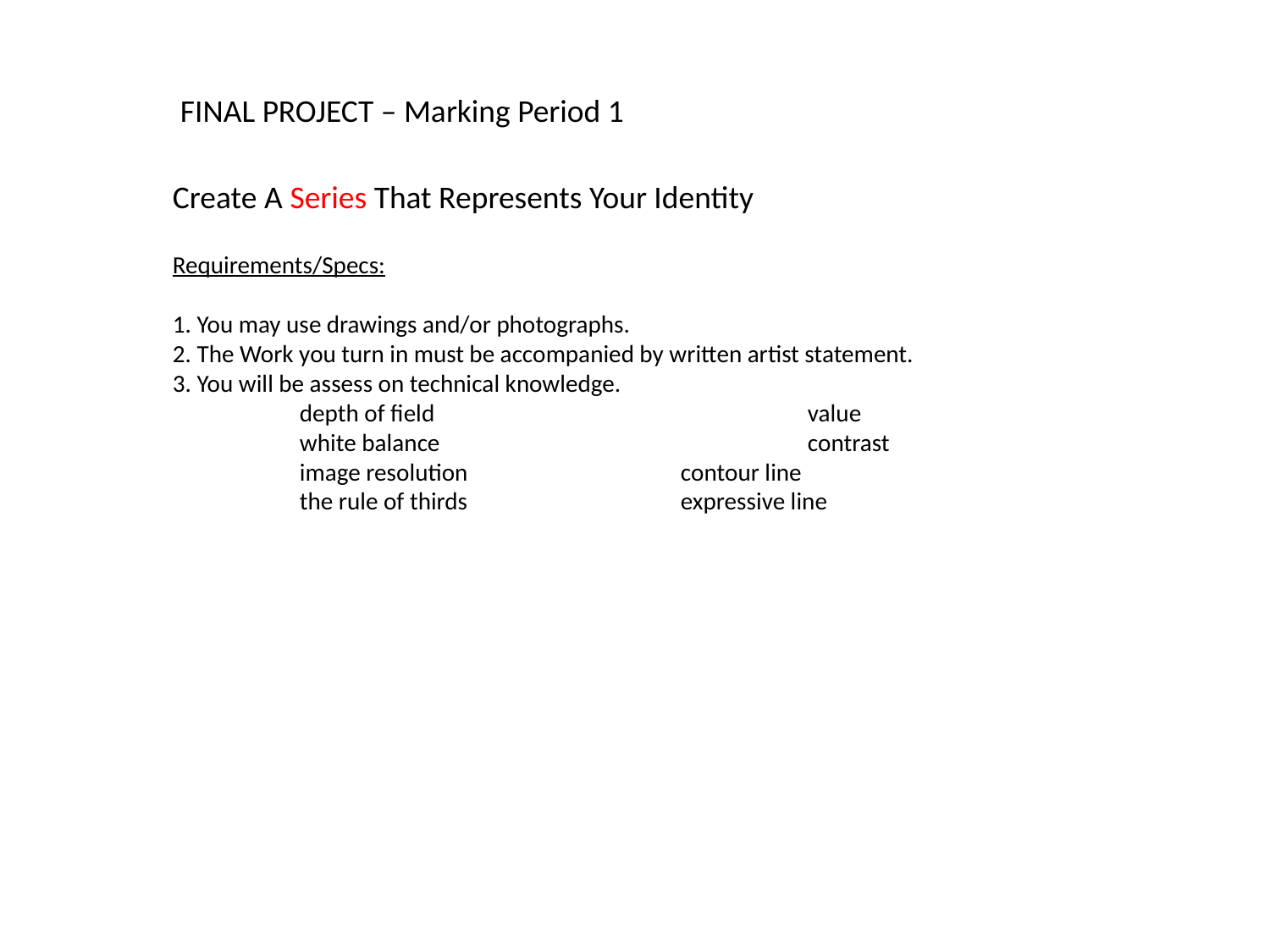

FINAL PROJECT – Marking Period 1
Create A Series That Represents Your Identity

Requirements/Specs:

1. You may use drawings and/or photographs.
2. The Work you turn in must be accompanied by written artist statement.
3. You will be assess on technical knowledge.
	depth of field			value
	white balance			contrast
	image resolution		contour line
	the rule of thirds		expressive line